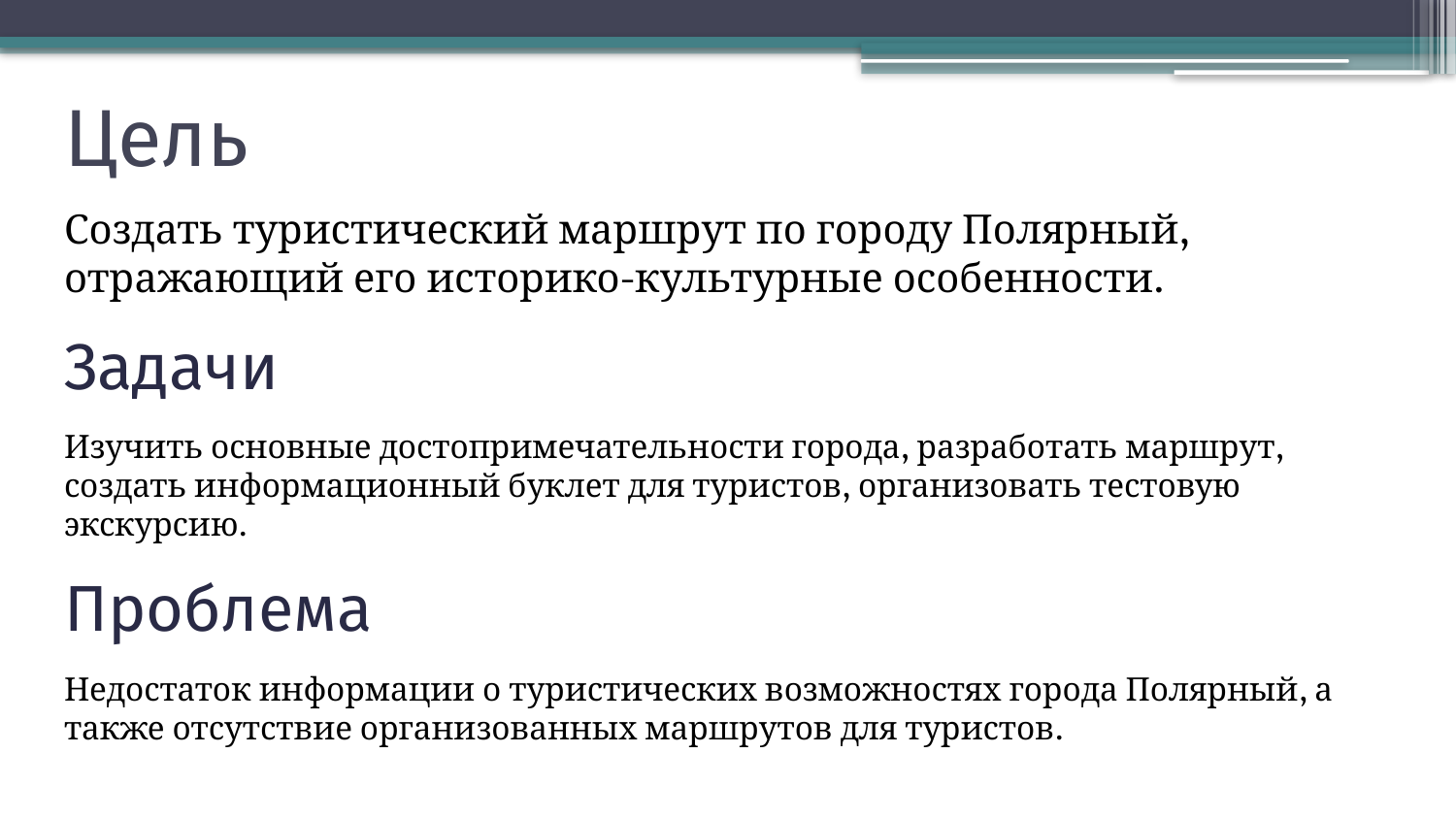

# Цель
Создать туристический маршрут по городу Полярный, отражающий его историко-культурные особенности.
Задачи
Изучить основные достопримечательности города, разработать маршрут, создать информационный буклет для туристов, организовать тестовую экскурсию.
Проблема
Недостаток информации о туристических возможностях города Полярный, а также отсутствие организованных маршрутов для туристов.

2